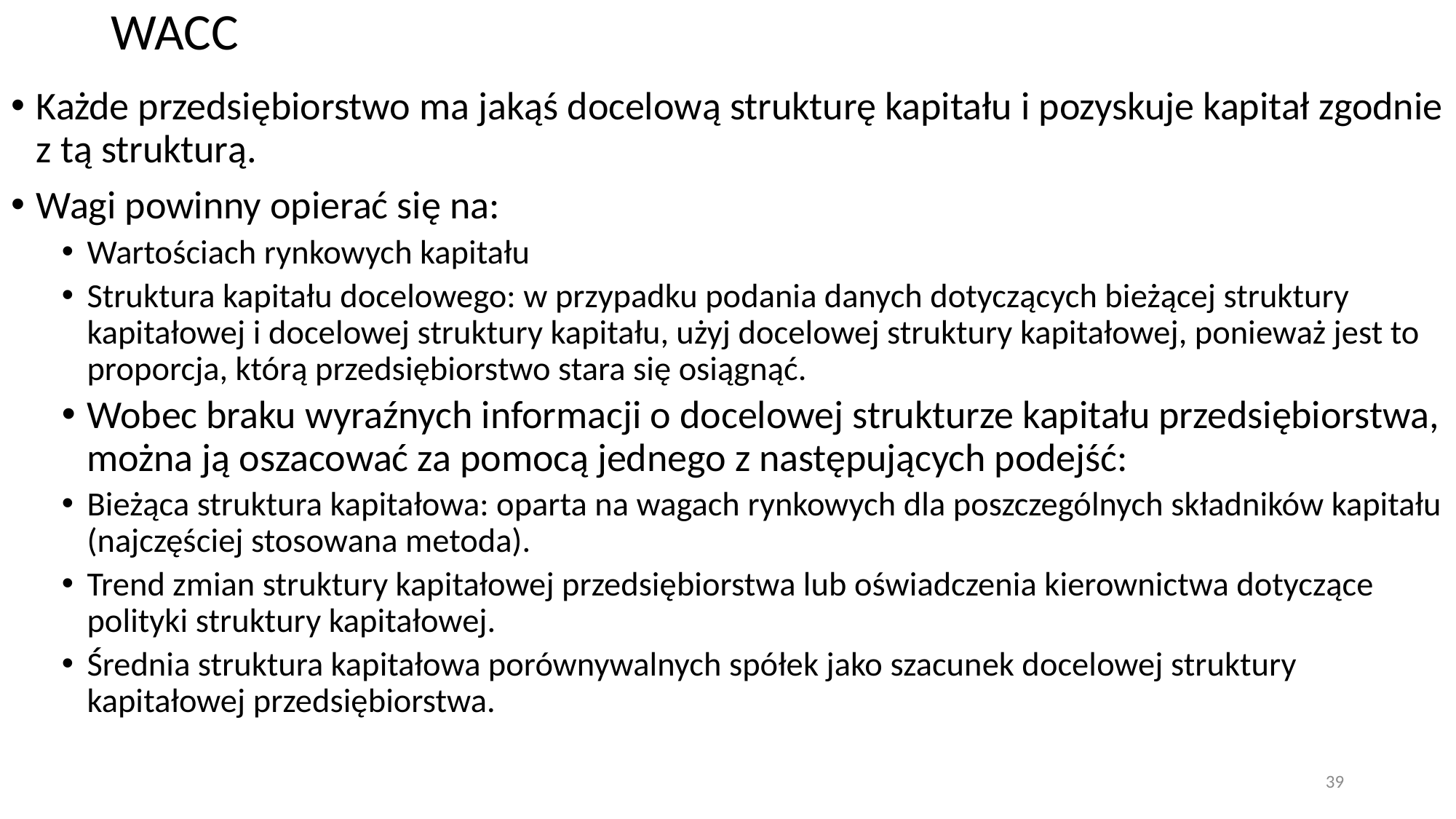

# WACC
Każde przedsiębiorstwo ma jakąś docelową strukturę kapitału i pozyskuje kapitał zgodnie z tą strukturą.
Wagi powinny opierać się na:
Wartościach rynkowych kapitału
Struktura kapitału docelowego: w przypadku podania danych dotyczących bieżącej struktury kapitałowej i docelowej struktury kapitału, użyj docelowej struktury kapitałowej, ponieważ jest to proporcja, którą przedsiębiorstwo stara się osiągnąć.
Wobec braku wyraźnych informacji o docelowej strukturze kapitału przedsiębiorstwa, można ją oszacować za pomocą jednego z następujących podejść:
Bieżąca struktura kapitałowa: oparta na wagach rynkowych dla poszczególnych składników kapitału (najczęściej stosowana metoda).
Trend zmian struktury kapitałowej przedsiębiorstwa lub oświadczenia kierownictwa dotyczące polityki struktury kapitałowej.
Średnia struktura kapitałowa porównywalnych spółek jako szacunek docelowej struktury kapitałowej przedsiębiorstwa.

39